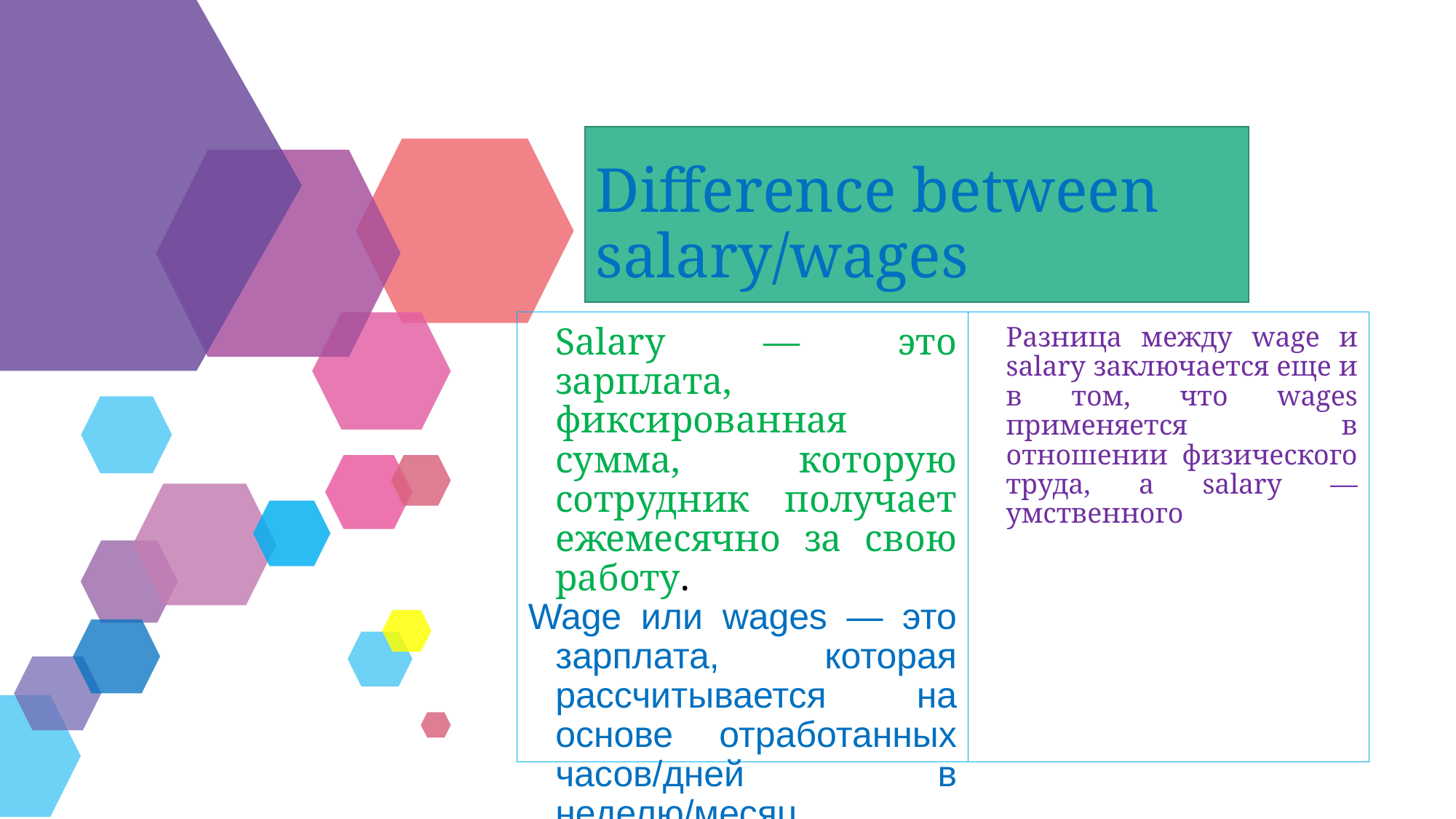

# Difference between salary/wages
	Salary — это зарплата, фиксированная сумма, которую сотрудник получает ежемесячно за свою работу.
Wage или wages — это зарплата, которая рассчитывается на основе отработанных часов/дней в неделю/месяц.
	Разница между wage и salary заключается еще и в том, что wages применяется в отношении физического труда, а salary — умственного